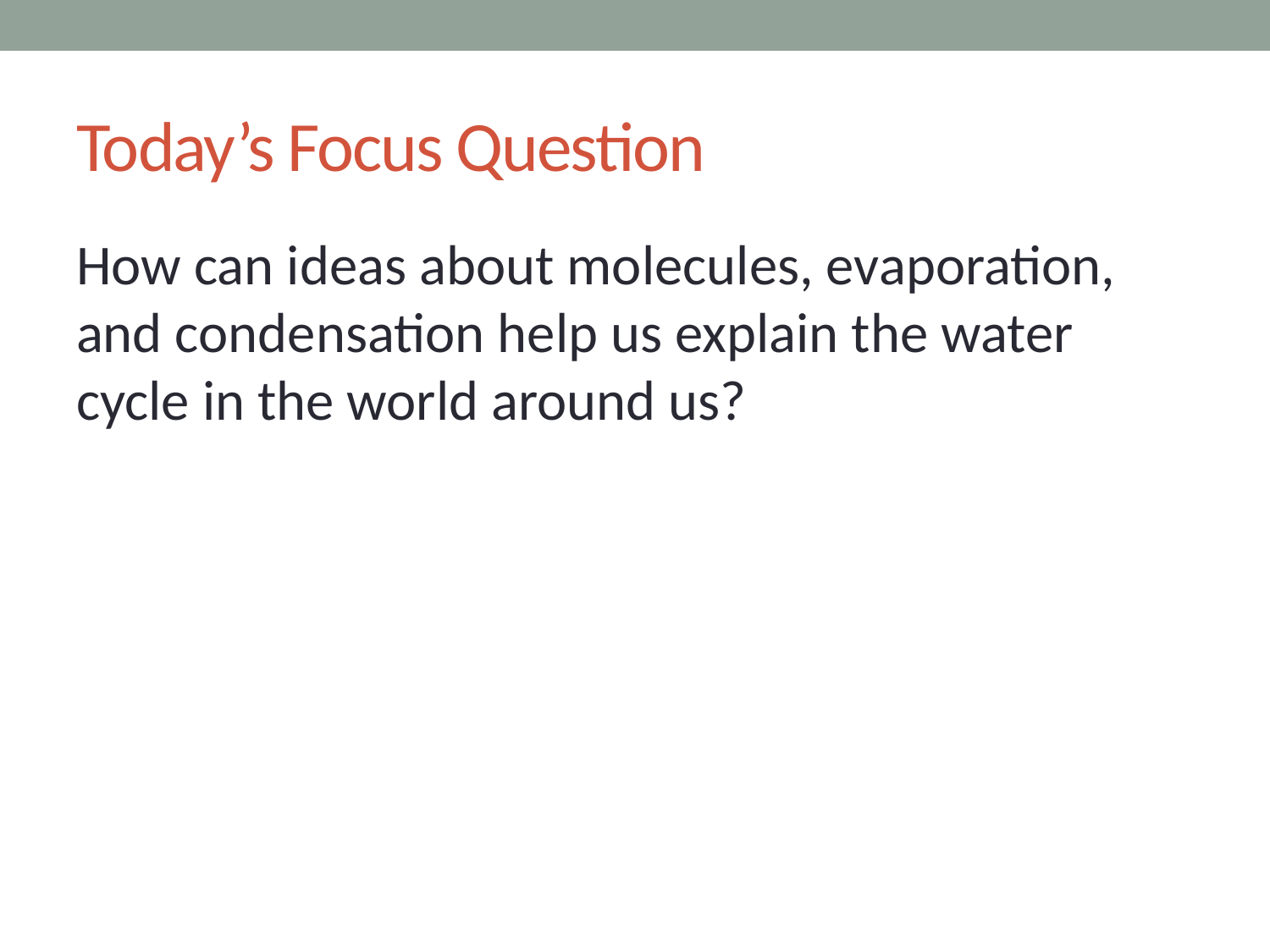

# Today’s Focus Question
How can ideas about molecules, evaporation, and condensation help us explain the water cycle in the world around us?